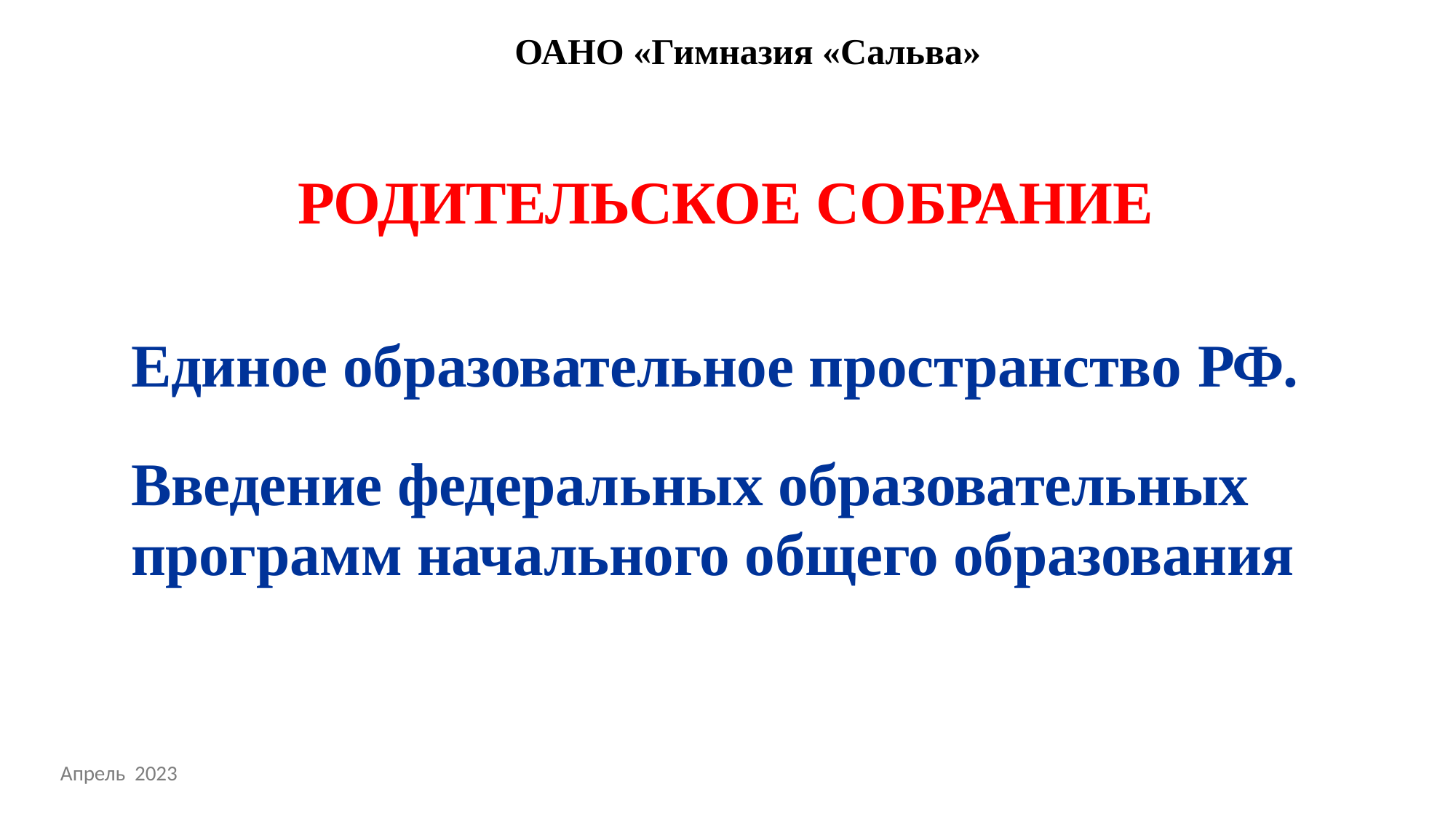

ОАНО «Гимназия «Сальва»
РОДИТЕЛЬСКОЕ СОБРАНИЕ
# Единое образовательное пространство РФ.
Введение федеральных образовательных программ начального общего образования
Апрель  2023